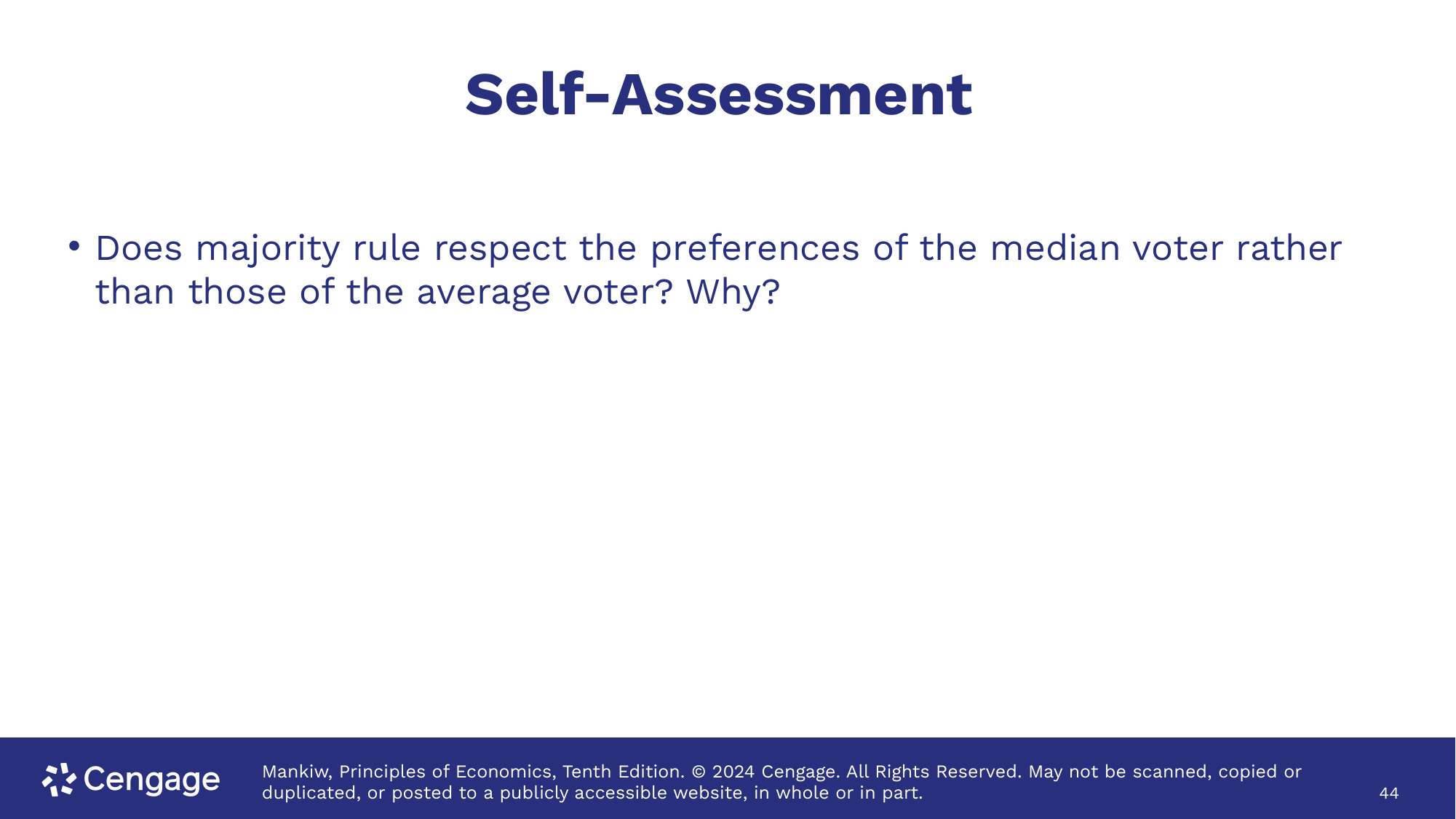

# Self-Assessment
Does majority rule respect the preferences of the median voter rather than those of the average voter? Why?